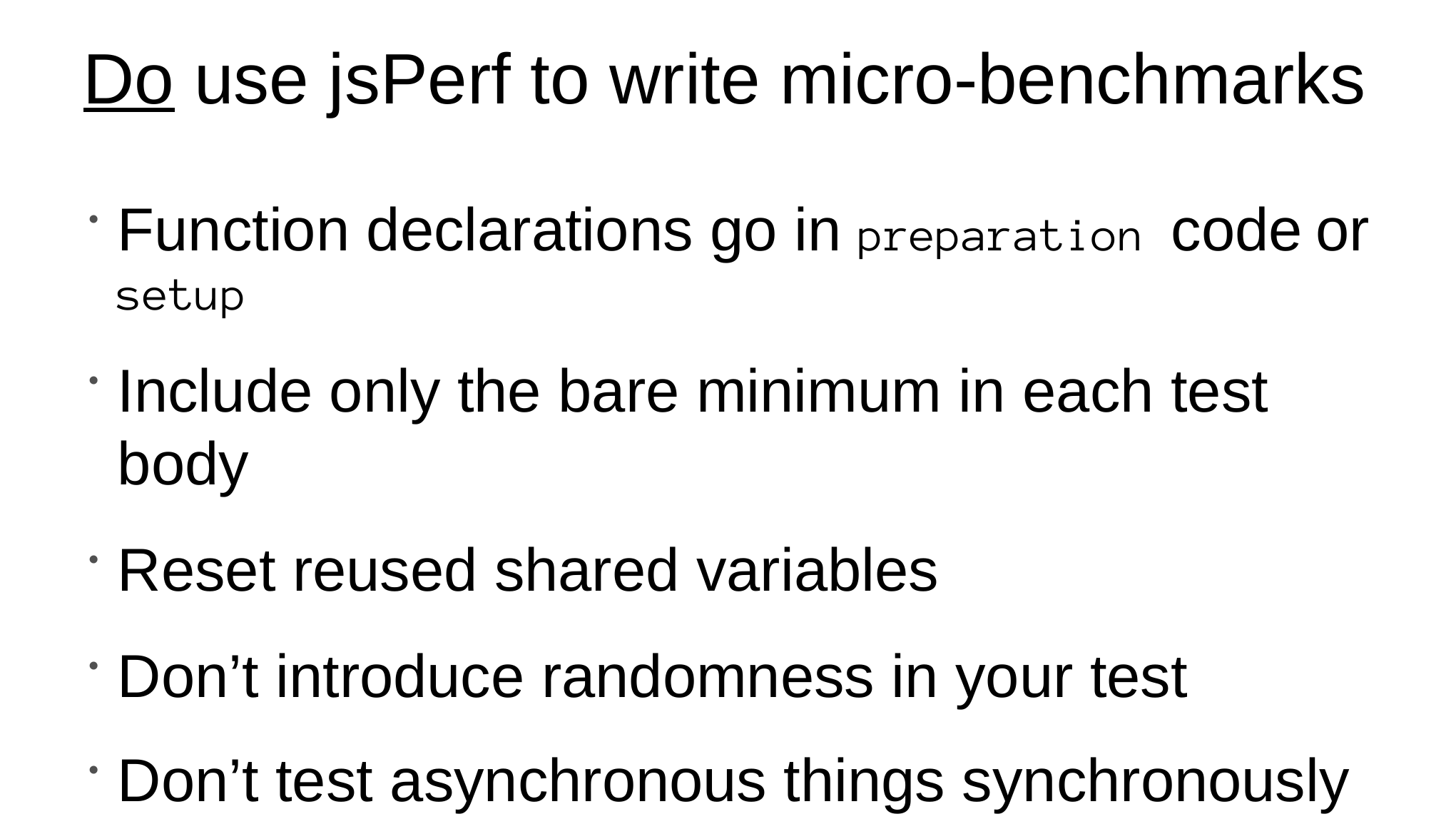

# Do use jsPerf to write micro-benchmarks
Function declarations go in preparation code or setup
Include only the bare minimum in each test body
Reset reused shared variables
Don’t introduce randomness in your test
Don’t test asynchronous things synchronously
Know preparation, setup, and teardown stages